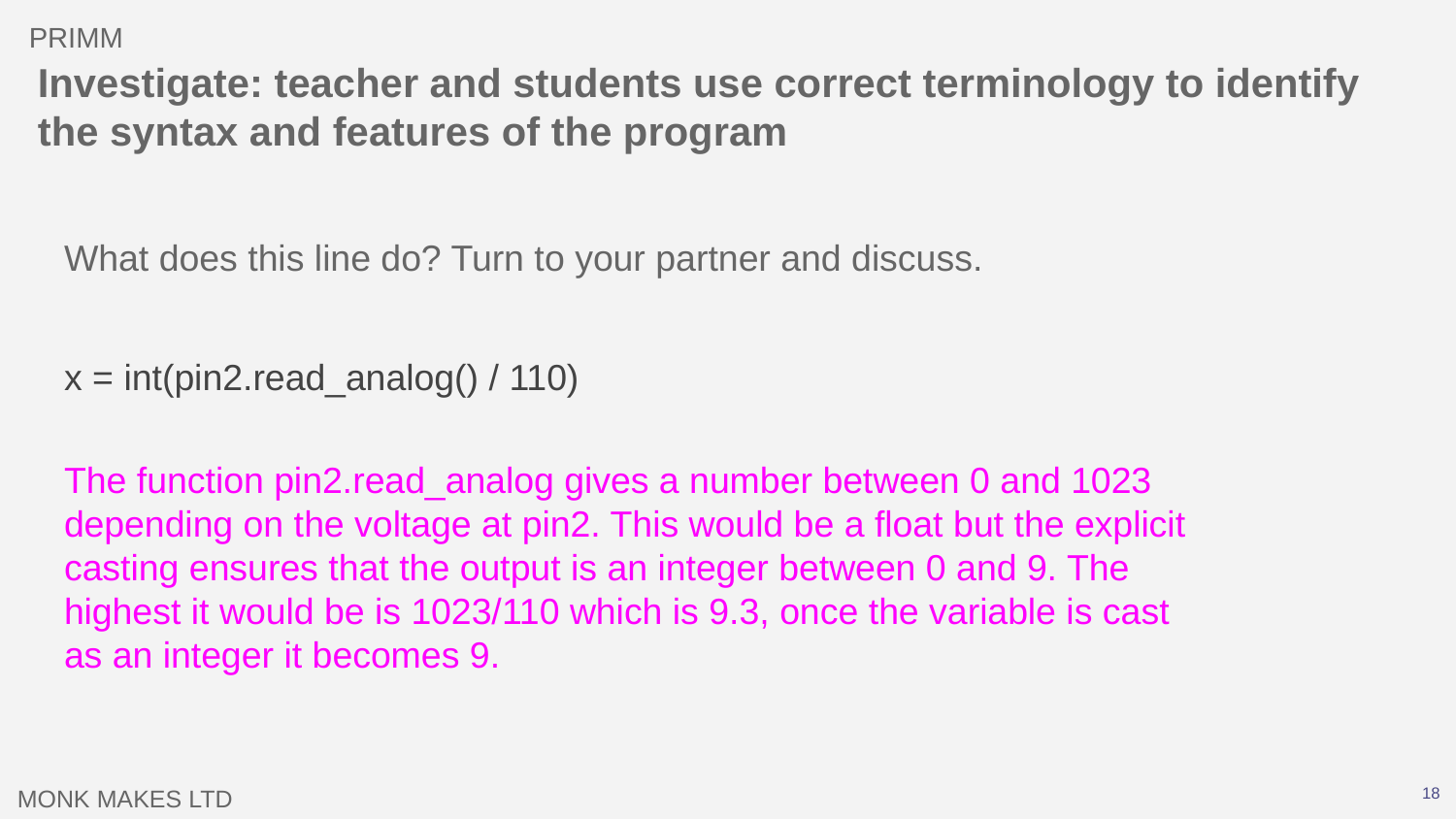

PRIMM
# Investigate: teacher and students use correct terminology to identify the syntax and features of the program
What does this line do? Turn to your partner and discuss.

x = int(pin2.read_analog() / 110)

The function pin2.read_analog gives a number between 0 and 1023 depending on the voltage at pin2. This would be a float but the explicit casting ensures that the output is an integer between 0 and 9. The highest it would be is 1023/110 which is 9.3, once the variable is cast as an integer it becomes 9.
18